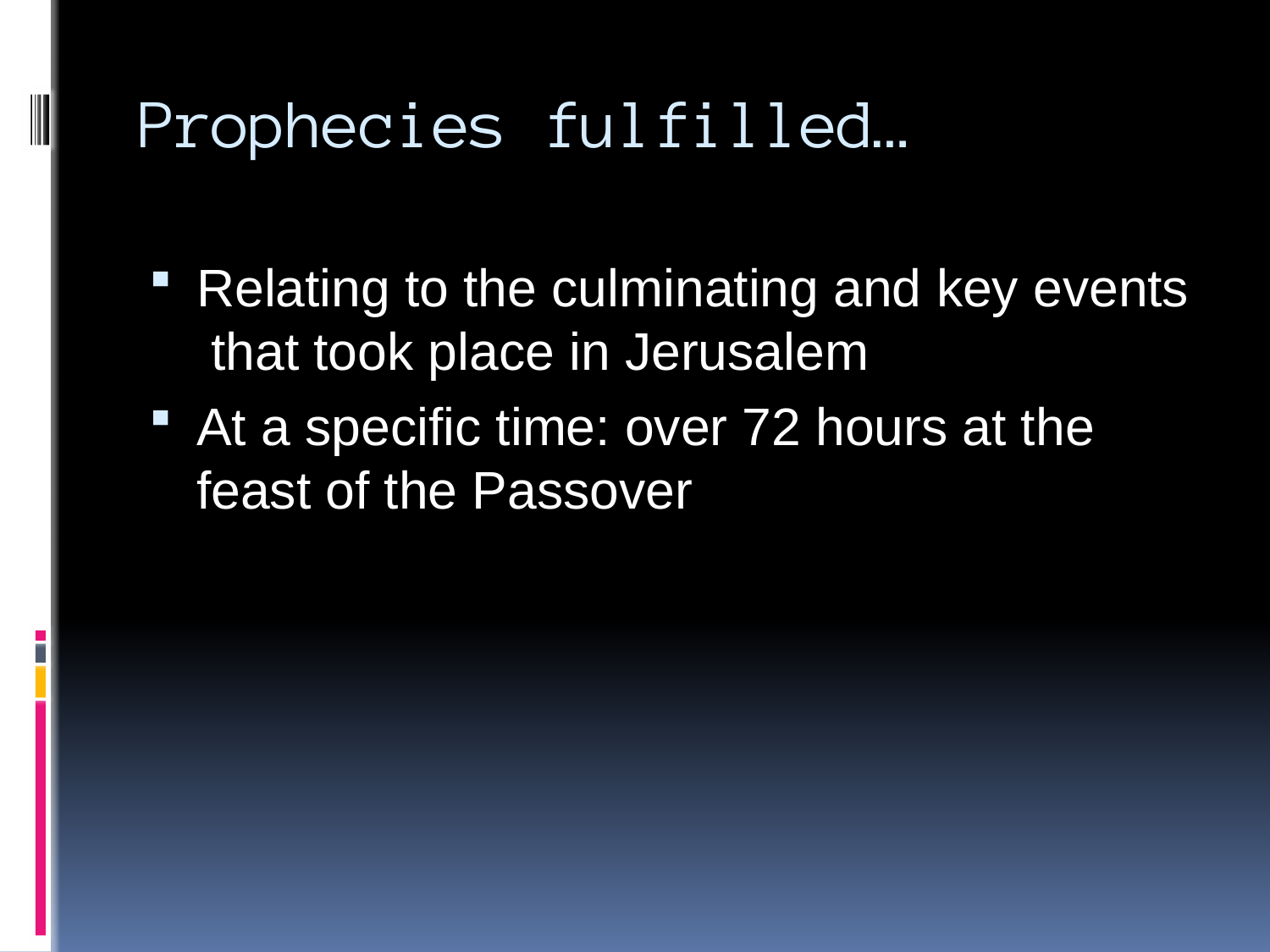

# Prophecies fulfilled…
Relating to the culminating and key events  that took place in Jerusalem
At a specific time: over 72 hours at the feast of the Passover